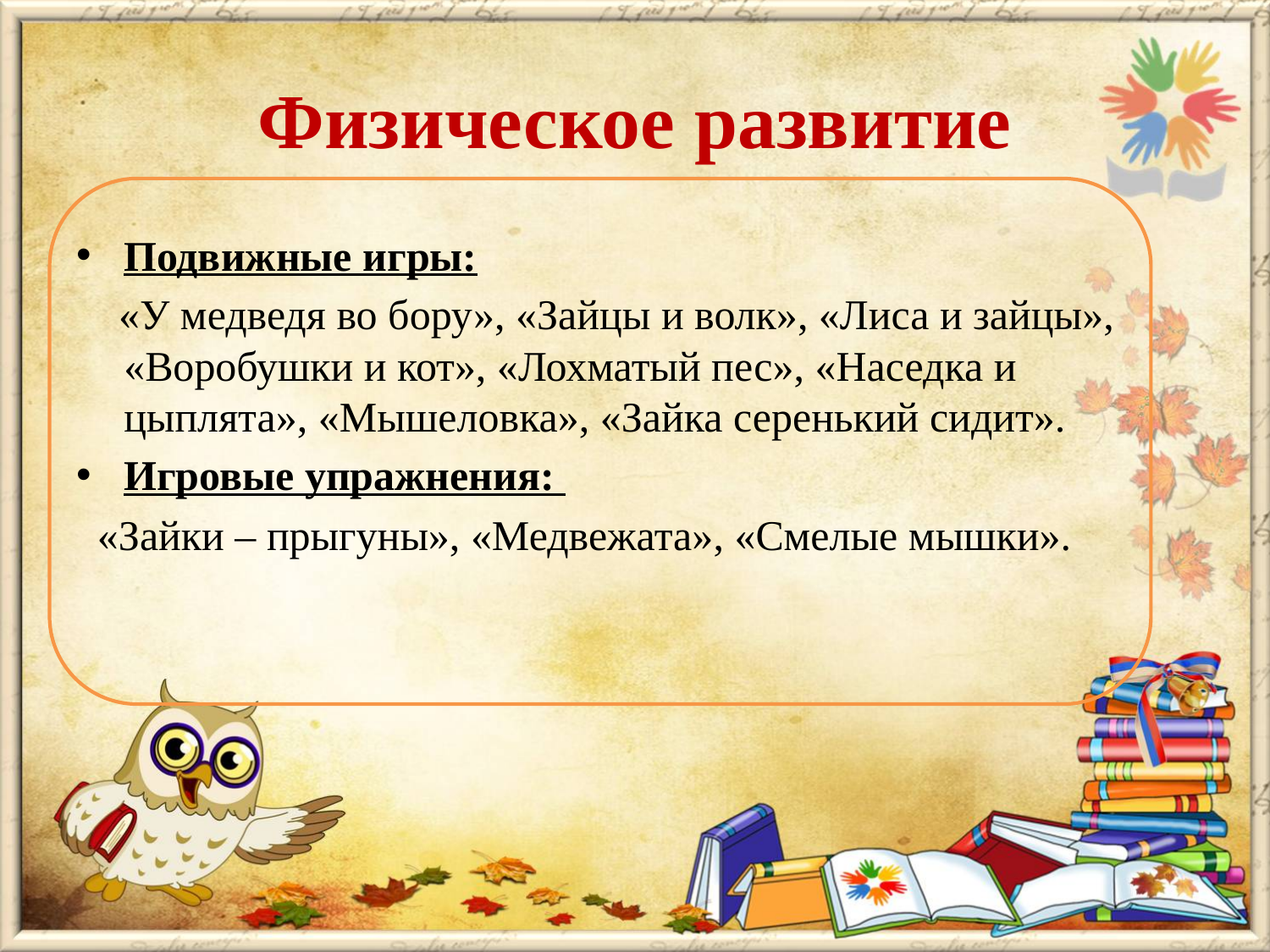

# Физическое развитие

Подвижные игры:
    «У медведя во бору», «Зайцы и волк», «Лиса и зайцы», «Воробушки и кот», «Лохматый пес», «Наседка и цыплята», «Мышеловка», «Зайка серенький сидит».
Игровые упражнения:
  «Зайки – прыгуны», «Медвежата», «Смелые мышки».